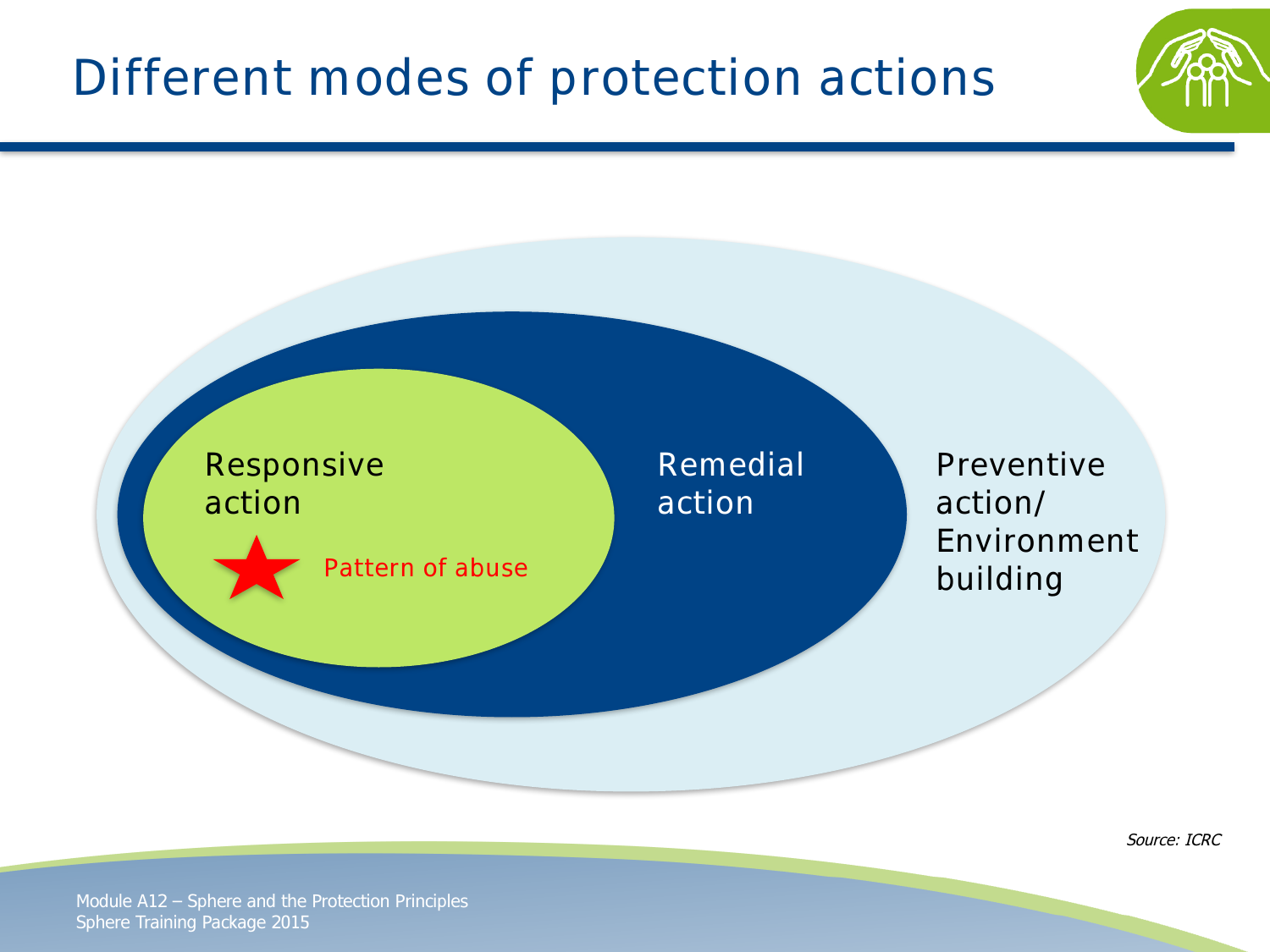

# Different modes of protection actions

Responsive action
Remedial action
Preventive action/ Environment building

Pattern of abuse
Source: ICRC
Module A12 – Sphere and the Protection Principles
Sphere Training Package 2015